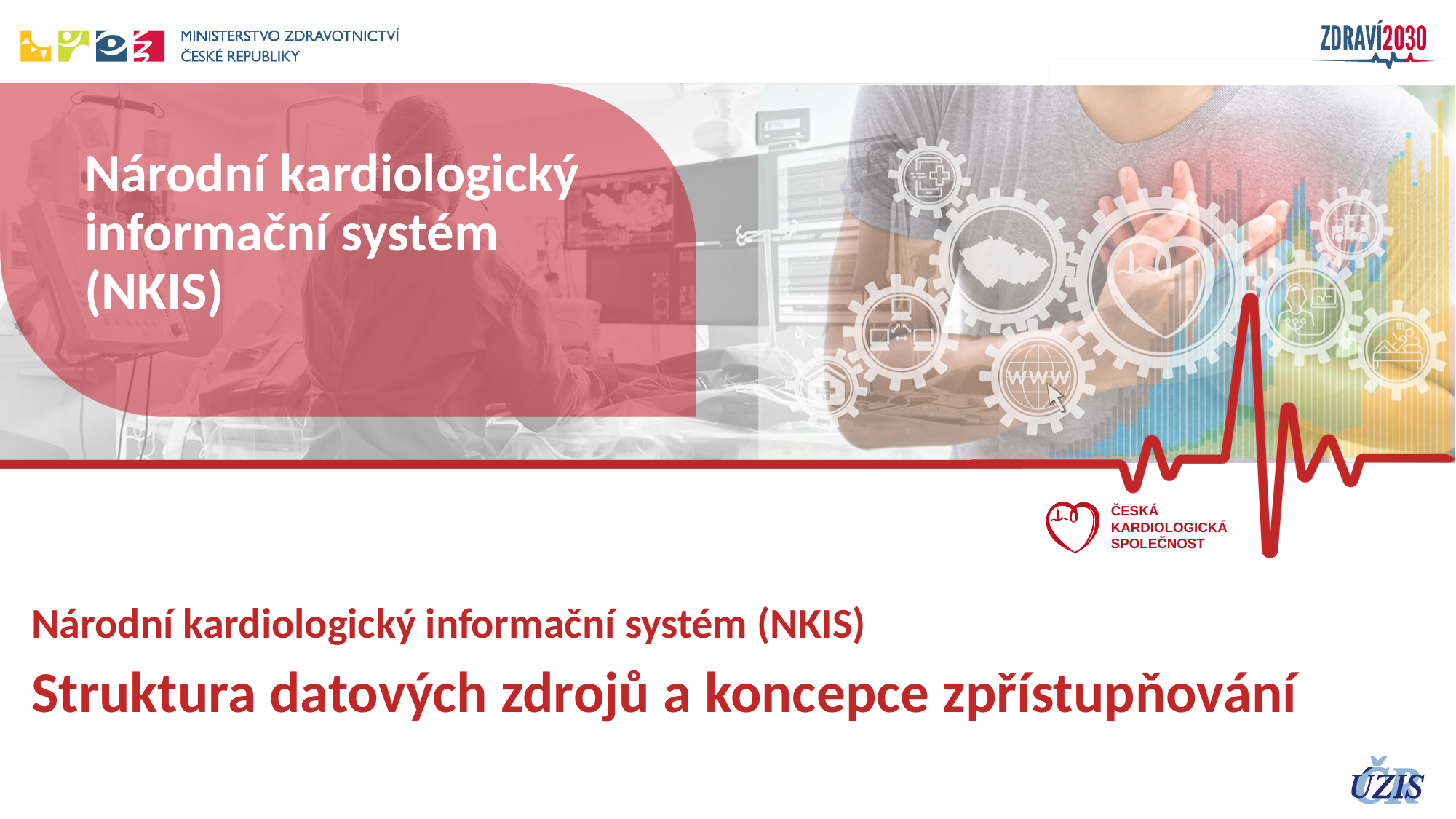

# Národní kardiologický informační systém (NKIS)
Národní kardiologický informační systém (NKIS)
Struktura datových zdrojů a koncepce zpřístupňování